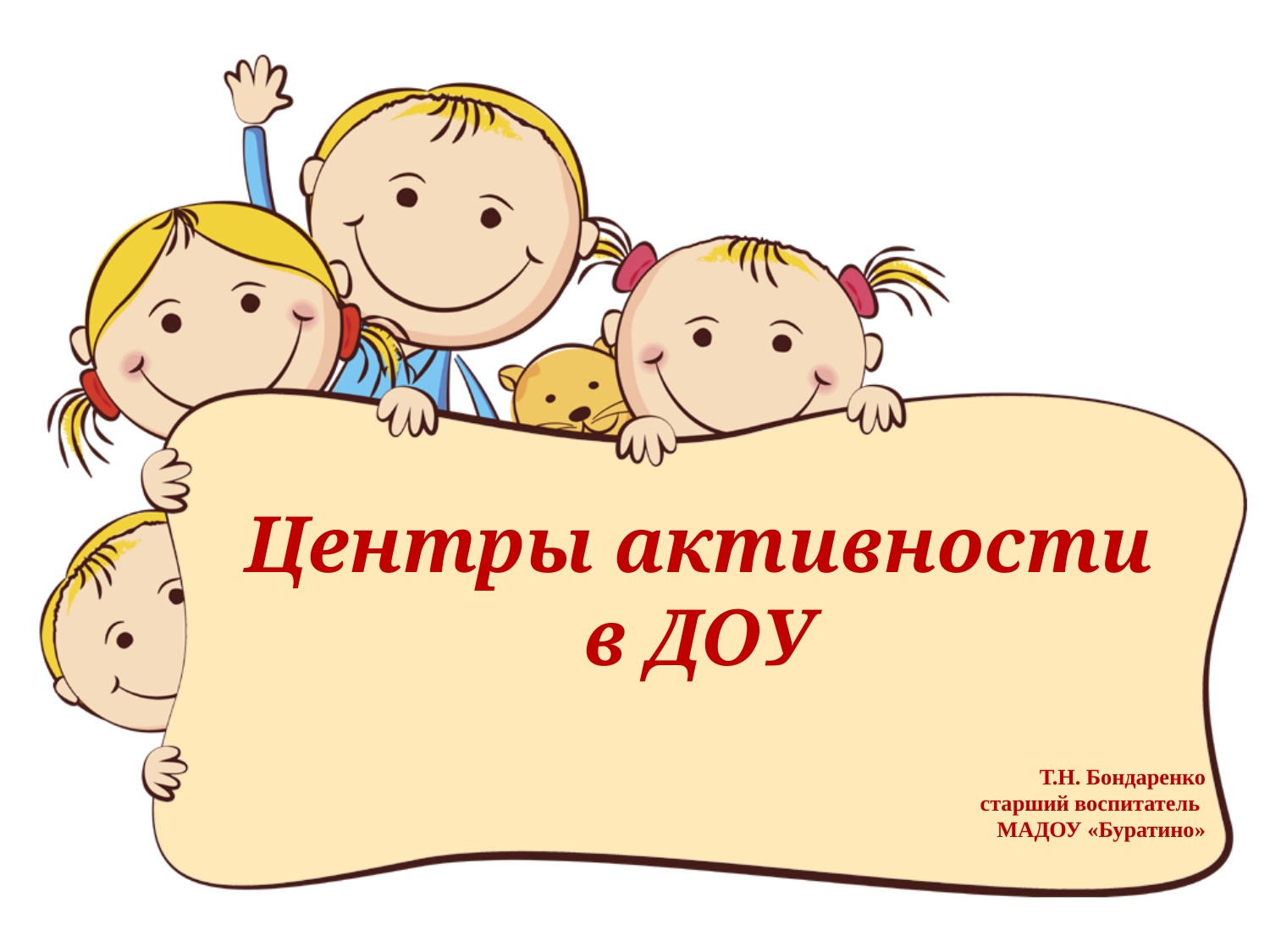

# Центры активности в ДОУ
 Т.Н. Бондаренко
 старший воспитатель
 МАДОУ «Буратино»